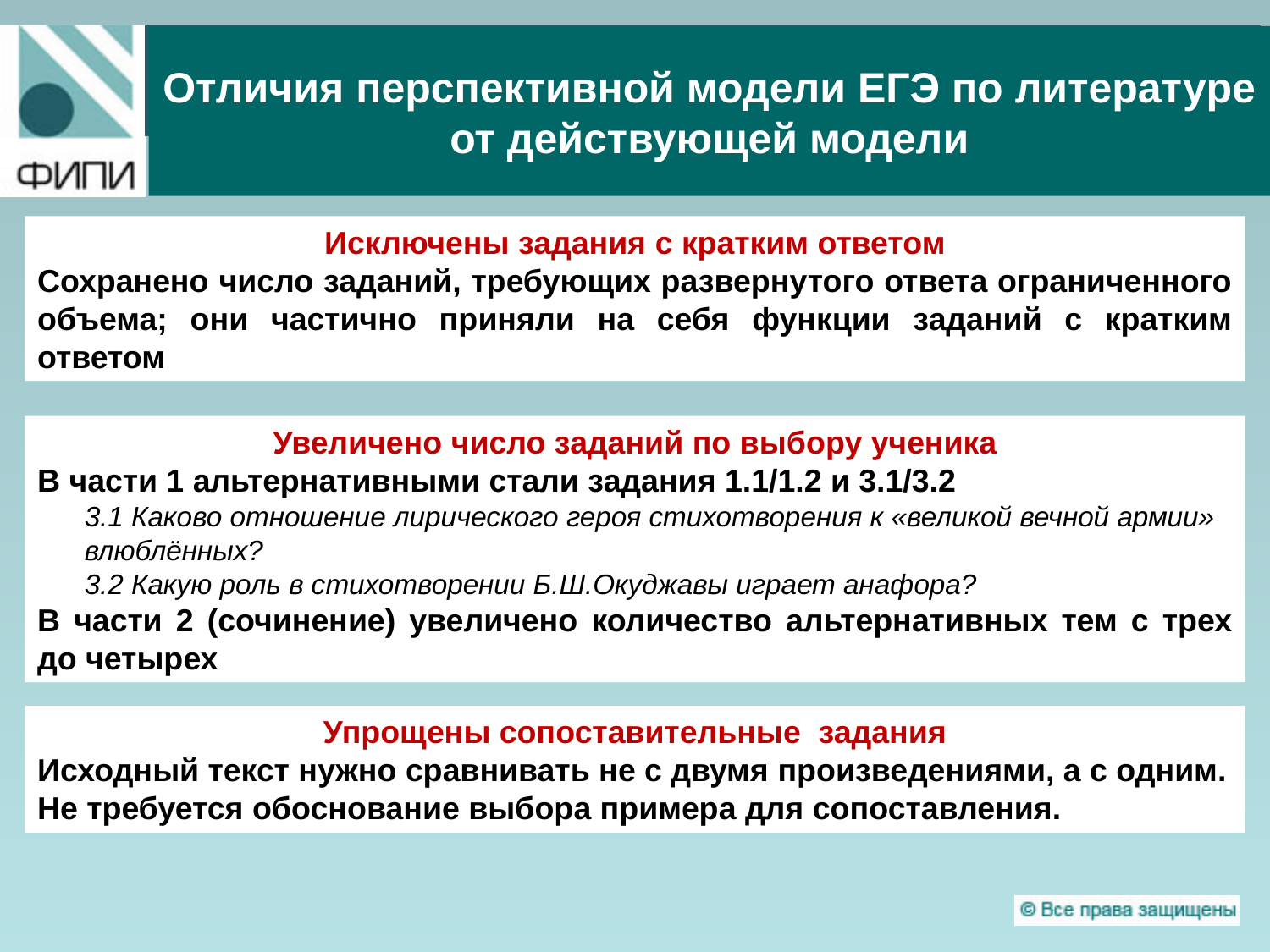

# Отличия перспективной модели ЕГЭ по литературе от действующей модели
Исключены задания с кратким ответом
Сохранено число заданий, требующих развернутого ответа ограниченного объема; они частично приняли на себя функции заданий с кратким ответом
Увеличено число заданий по выбору ученика
В части 1 альтернативными стали задания 1.1/1.2 и 3.1/3.2
      3.1 Каково отношение лирического героя стихотворения к «великой вечной армии»
      влюблённых?
      3.2 Какую роль в стихотворении Б.Ш.Окуджавы играет анафора?
В части 2 (сочинение) увеличено количество альтернативных тем с трех до четырех
Упрощены сопоставительные  задания
Исходный текст нужно сравнивать не с двумя произведениями, а с одним.
Не требуется обоснование выбора примера для сопоставления.